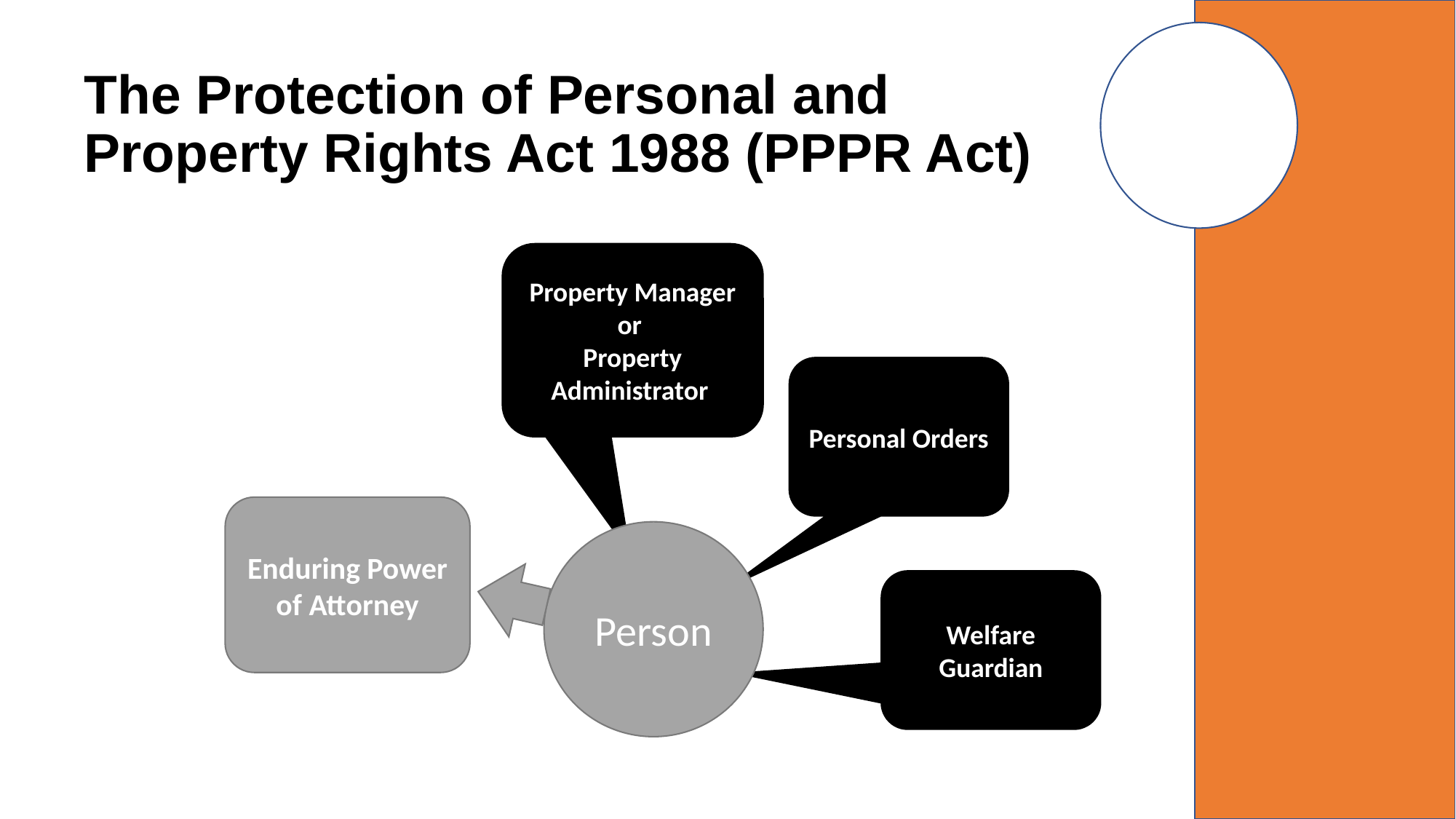

# The Protection of Personal and Property Rights Act 1988 (PPPR Act)
Property Manager
or
Property Administrator
Personal Orders
Enduring Power of Attorney
Person

Welfare Guardian